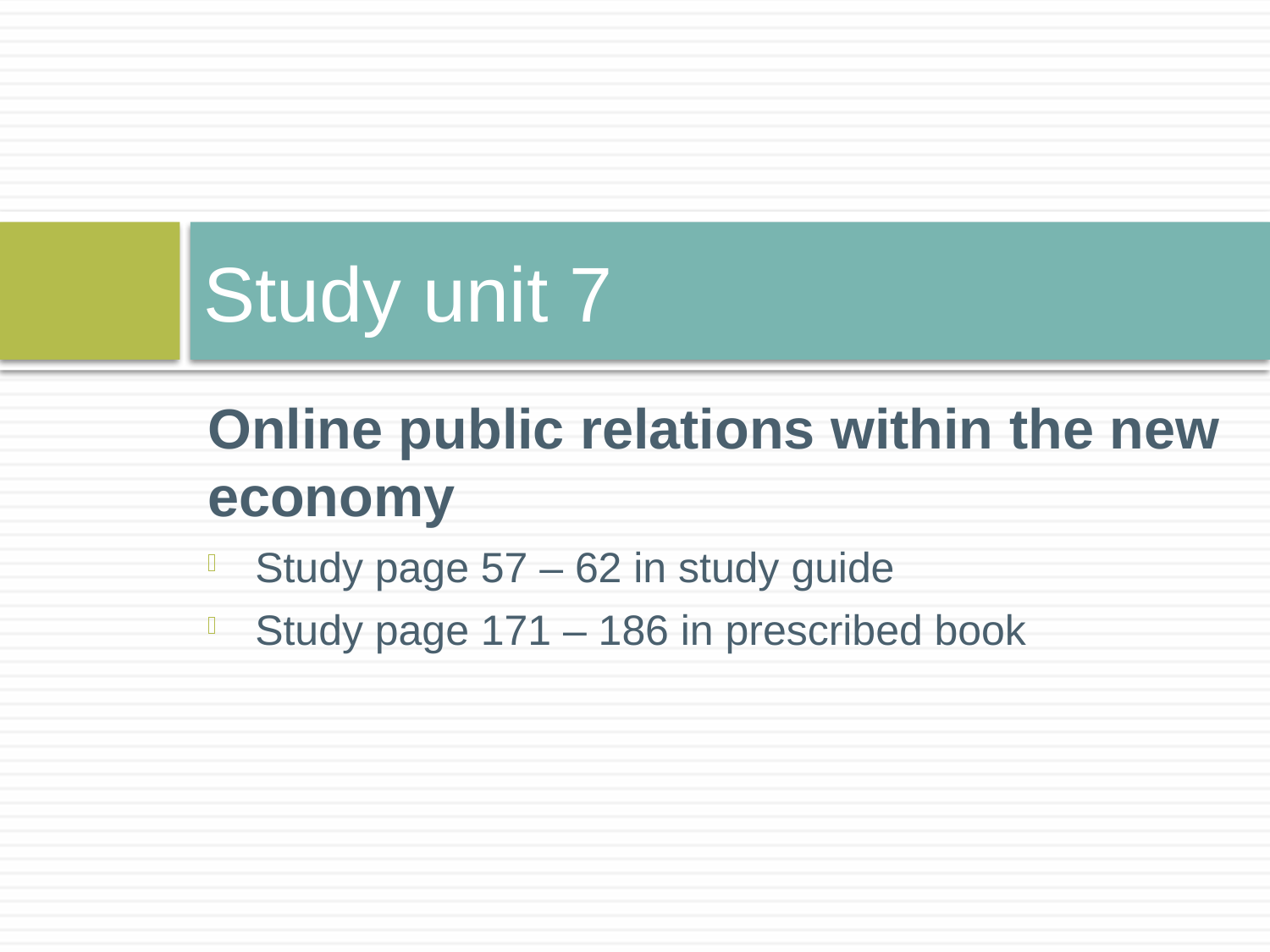

# Study unit 7
Online public relations within the new economy
Study page 57 – 62 in study guide
Study page 171 – 186 in prescribed book